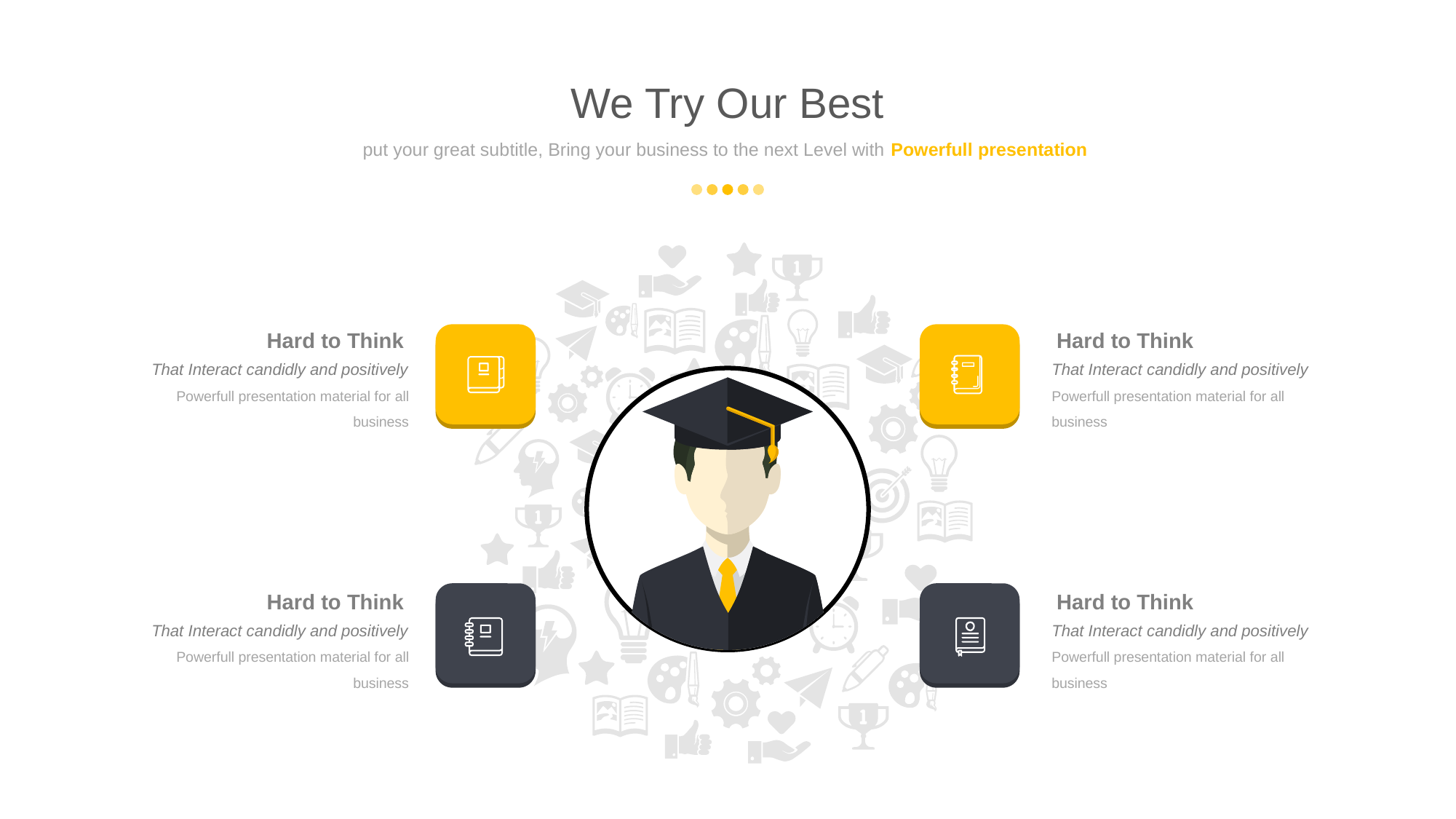

We Try Our Best
put your great subtitle, Bring your business to the next Level with Powerfull presentation

Hard to Think
That Interact candidly and positively
Powerfull presentation material for all business
Hard to Think
That Interact candidly and positively
Powerfull presentation material for all business

Hard to Think
That Interact candidly and positively
Powerfull presentation material for all business
Hard to Think
That Interact candidly and positively
Powerfull presentation material for all business